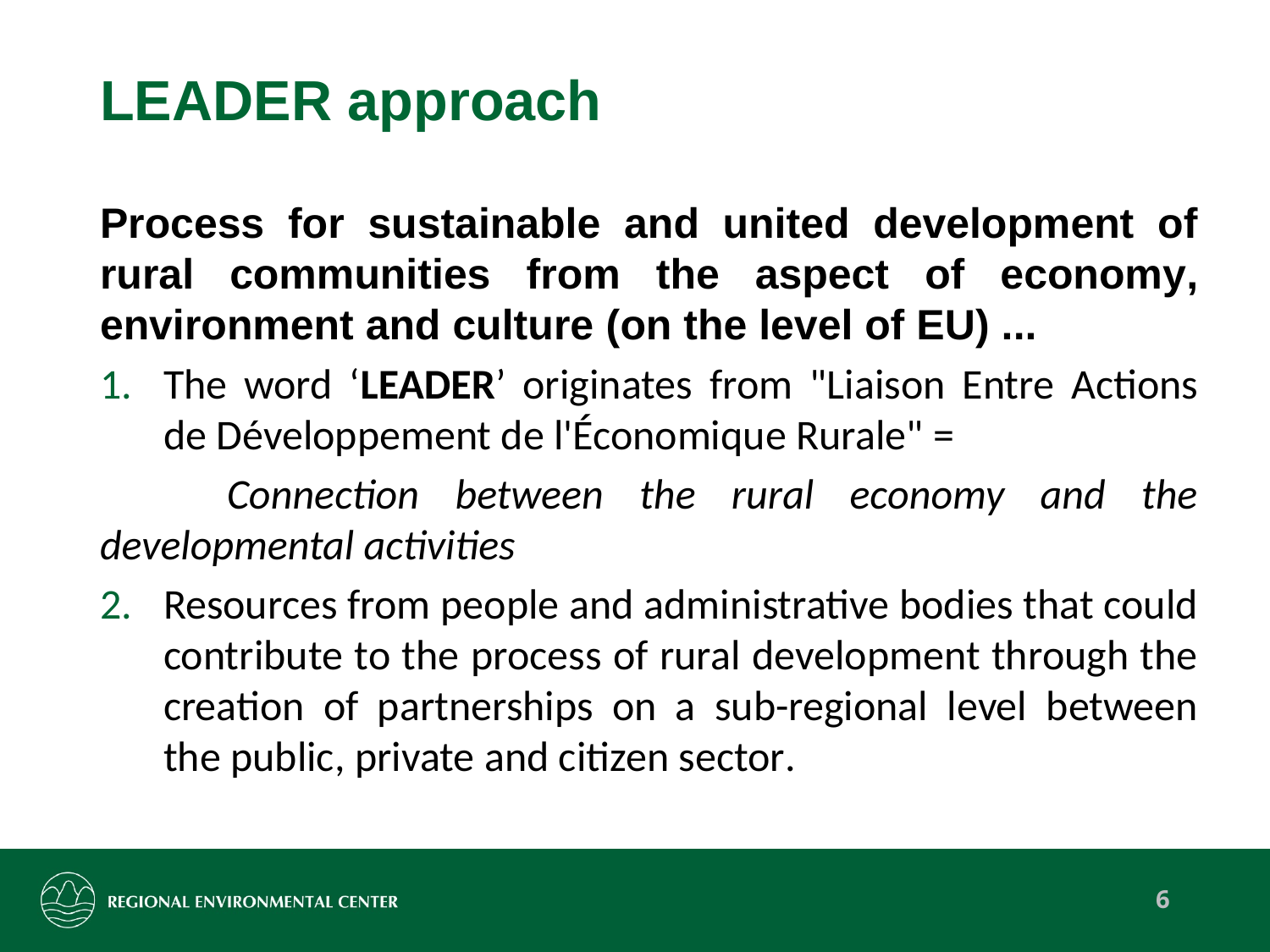

# LEADER approach
Process for sustainable and united development of rural communities from the aspect of economy, environment and culture (on the level of EU) ...
The word ‘LEADER’ originates from "Liaison Entre Actions de Développement de l'Économique Rurale" =
	Connection between the rural economy and the developmental activities
Resources from people and administrative bodies that could contribute to the process of rural development through the creation of partnerships on a sub-regional level between the public, private and citizen sector.
6